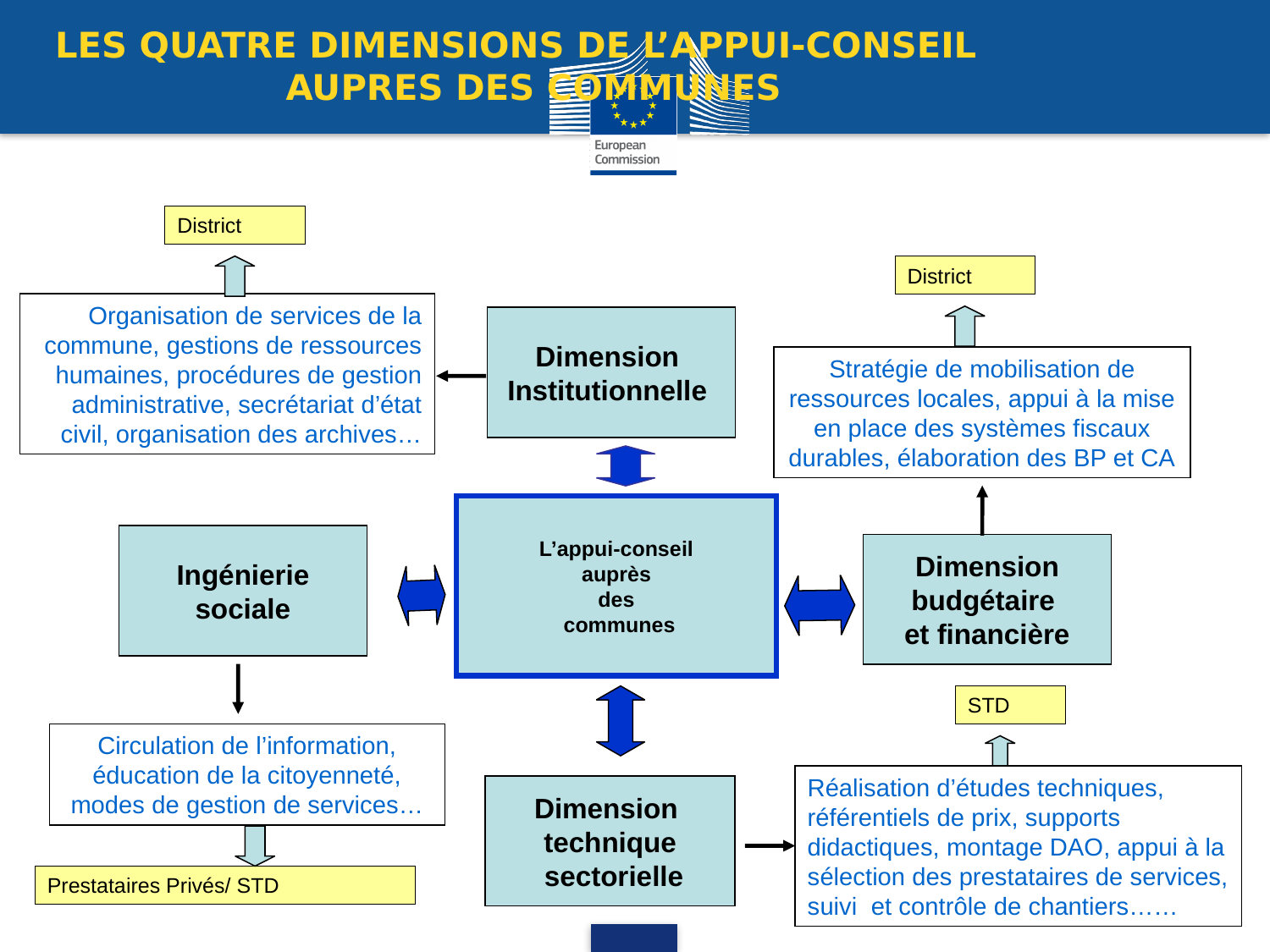

LES QUATRE DIMENSIONS DE L’APPUI-CONSEIL AUPRES DES COMMUNES
District
District

Organisation de services de la commune, gestions de ressources humaines, procédures de gestion administrative, secrétariat d’état civil, organisation des archives…

Dimension
Institutionnelle
Stratégie de mobilisation de ressources locales, appui à la mise en place des systèmes fiscaux durables, élaboration des BP et CA

L’appui-conseil
 auprès
des
 communes
  Ingénierie
sociale
Dimension
budgétaire
et financière

STD

Circulation de l’information, éducation de la citoyenneté, modes de gestion de services…

Réalisation d’études techniques, référentiels de prix, supports didactiques, montage DAO, appui à la sélection des prestataires de services, suivi  et contrôle de chantiers……
Dimension
technique
 sectorielle

Prestataires Privés/ STD